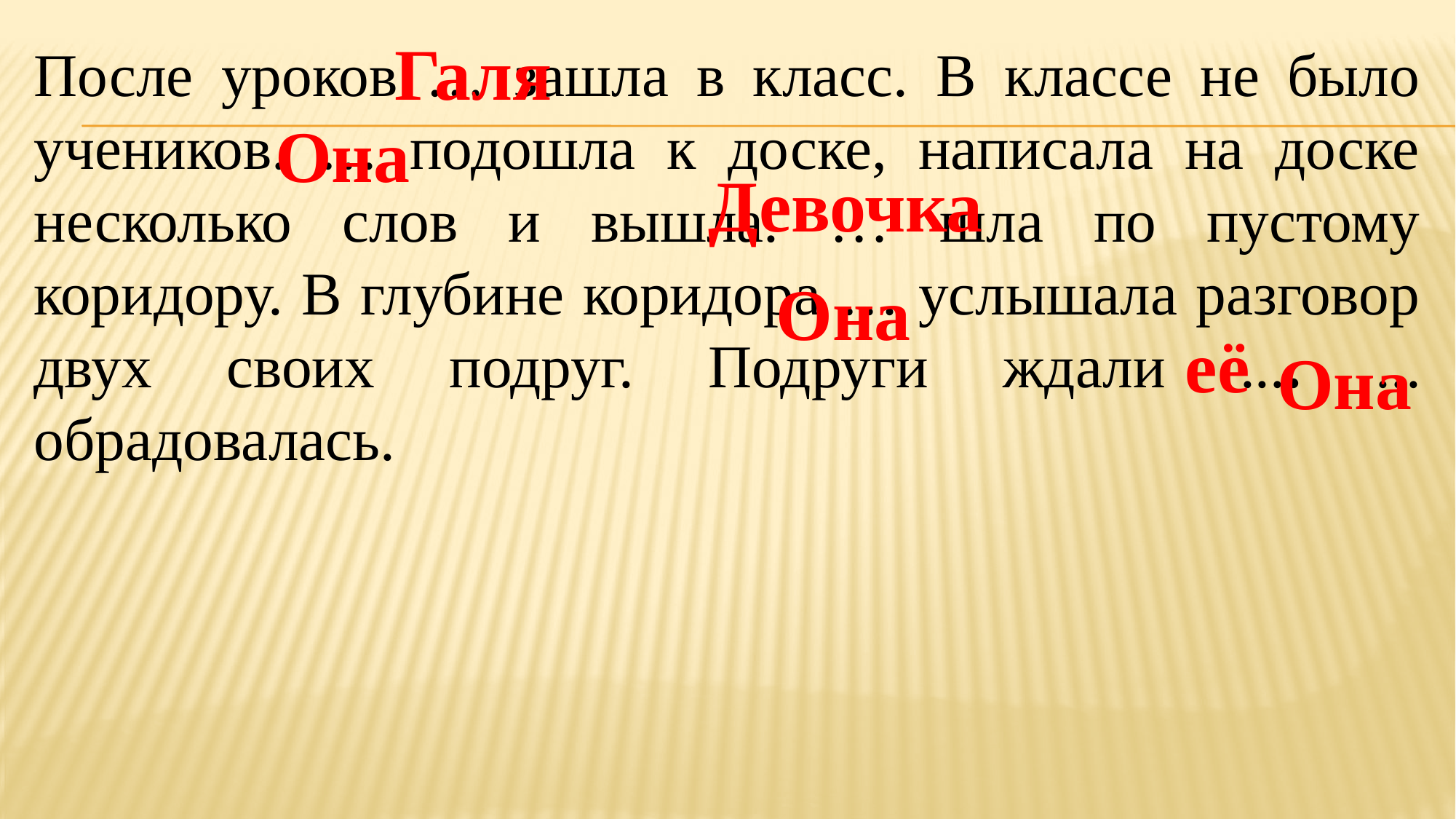

Галя
После уроков … зашла в класс. В классе не было учеников. … подошла к доске, написала на доске несколько слов и вышла. … шла по пустому коридору. В глубине коридора … услышала разговор двух своих подруг. Подруги ждали .... ... обрадовалась.
Она
Девочка
Она
её
Она